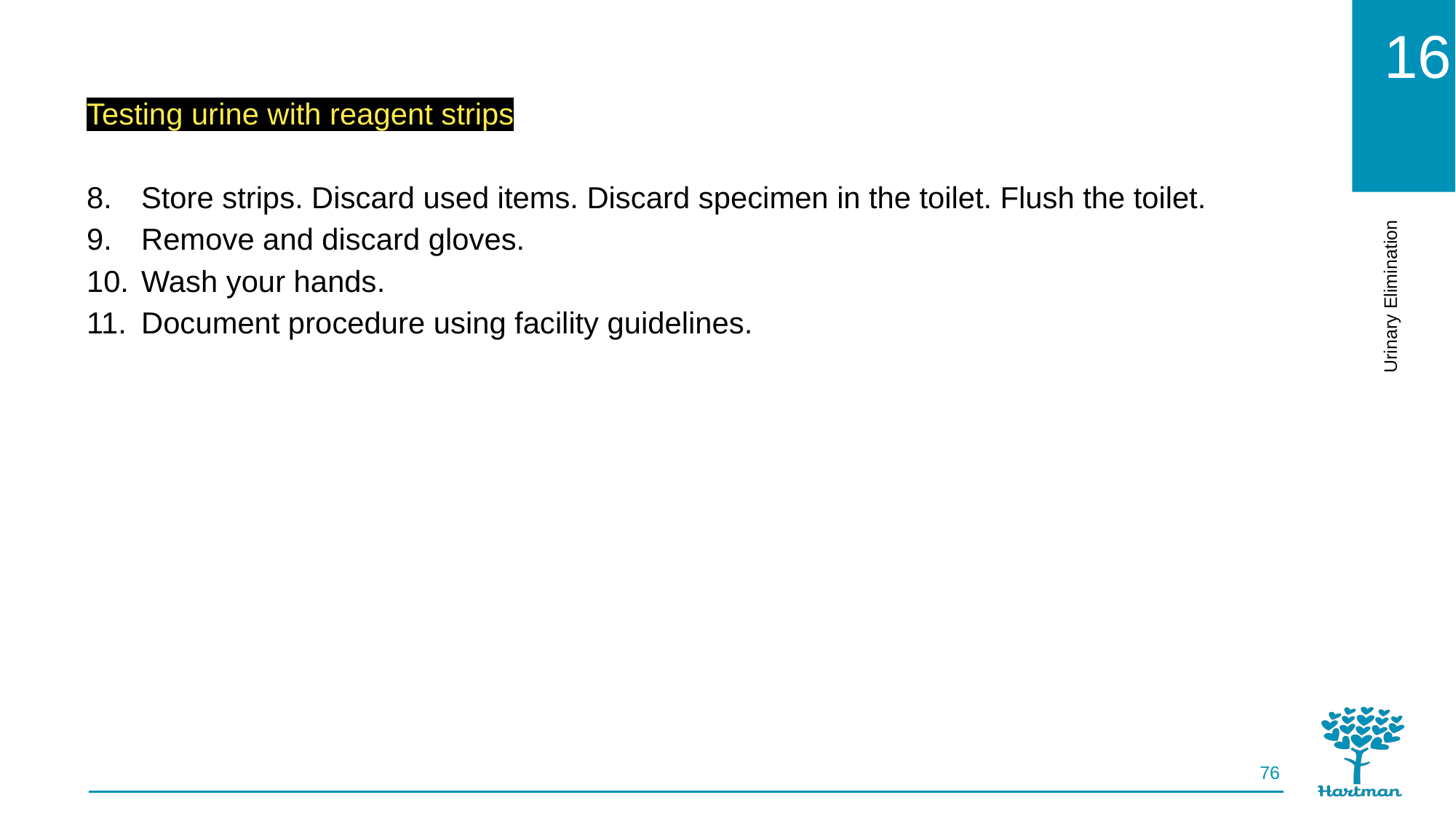

Testing urine with reagent strips

Store strips. Discard used items. Discard specimen in the toilet. Flush the toilet.
Remove and discard gloves.
Wash your hands.
Document procedure using facility guidelines.

76